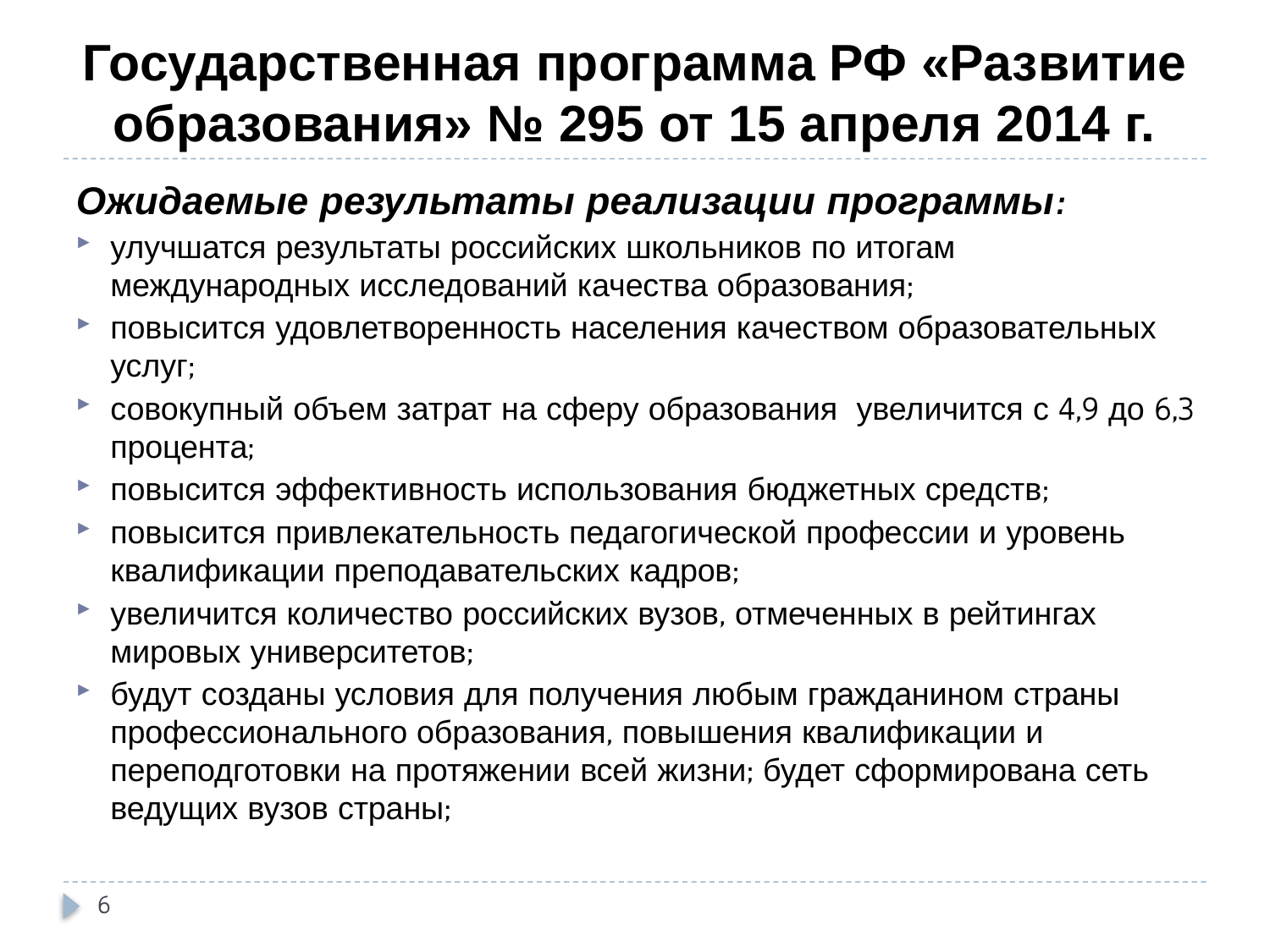

# Государственная программа РФ «Развитие образования» № 295 от 15 апреля 2014 г.
Ожидаемые результаты реализации программы:
улучшатся результаты российских школьников по итогам международных исследований качества образования;
повысится удовлетворенность населения качеством образовательных услуг;
совокупный объем затрат на сферу образования  увеличится с 4,9 до 6,3 процента;
повысится эффективность использования бюджетных средств;
повысится привлекательность педагогической профессии и уровень квалификации преподавательских кадров;
увеличится количество российских вузов, отмеченных в рейтингах мировых университетов;
будут созданы условия для получения любым гражданином страны профессионального образования, повышения квалификации и переподготовки на протяжении всей жизни; будет сформирована сеть ведущих вузов страны;

6